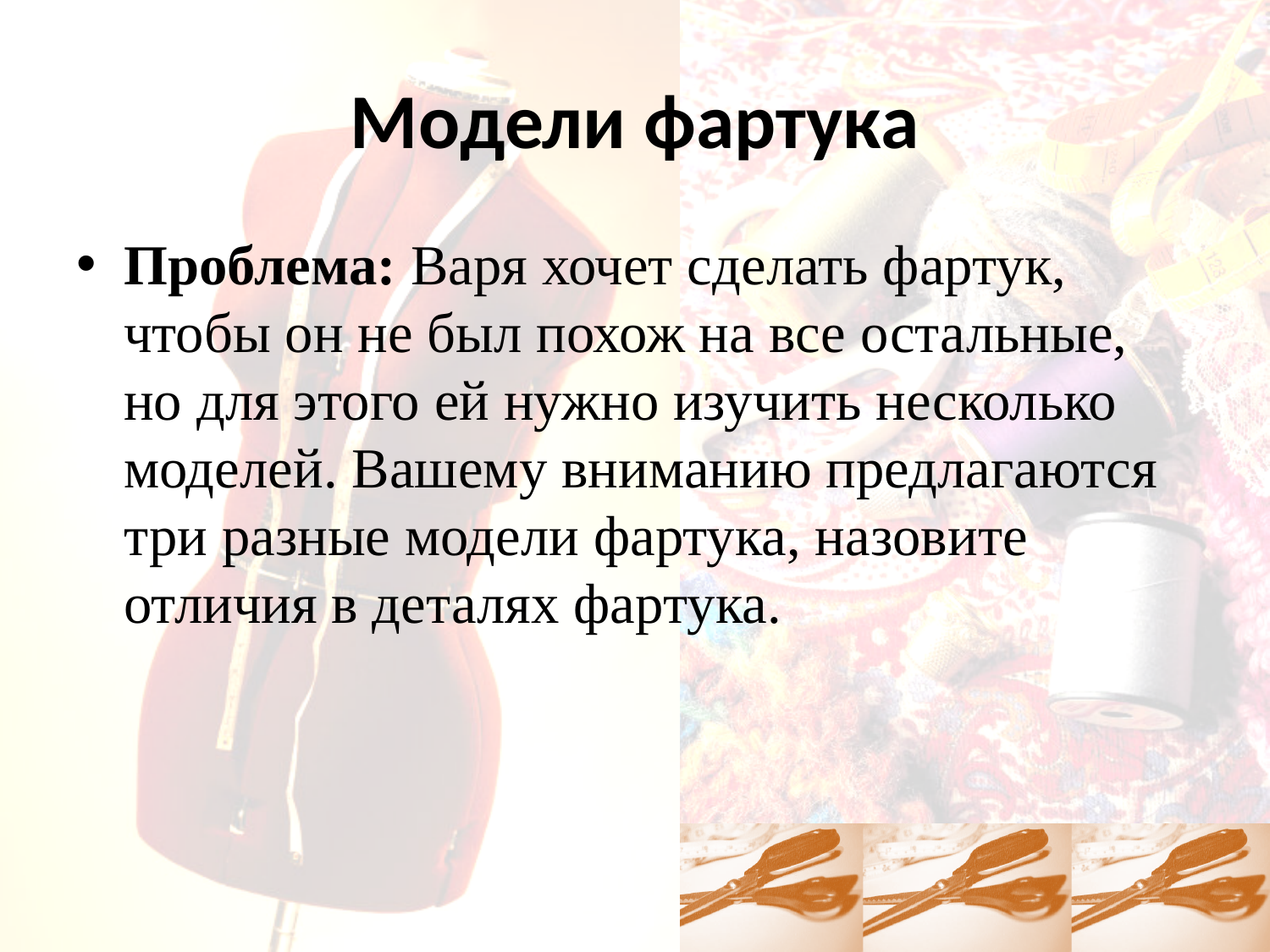

# Модели фартука
Проблема: Варя хочет сделать фартук, чтобы он не был похож на все остальные, но для этого ей нужно изучить несколько моделей. Вашему вниманию предлагаются   три разные модели фартука, назовите отличия в деталях фартука.